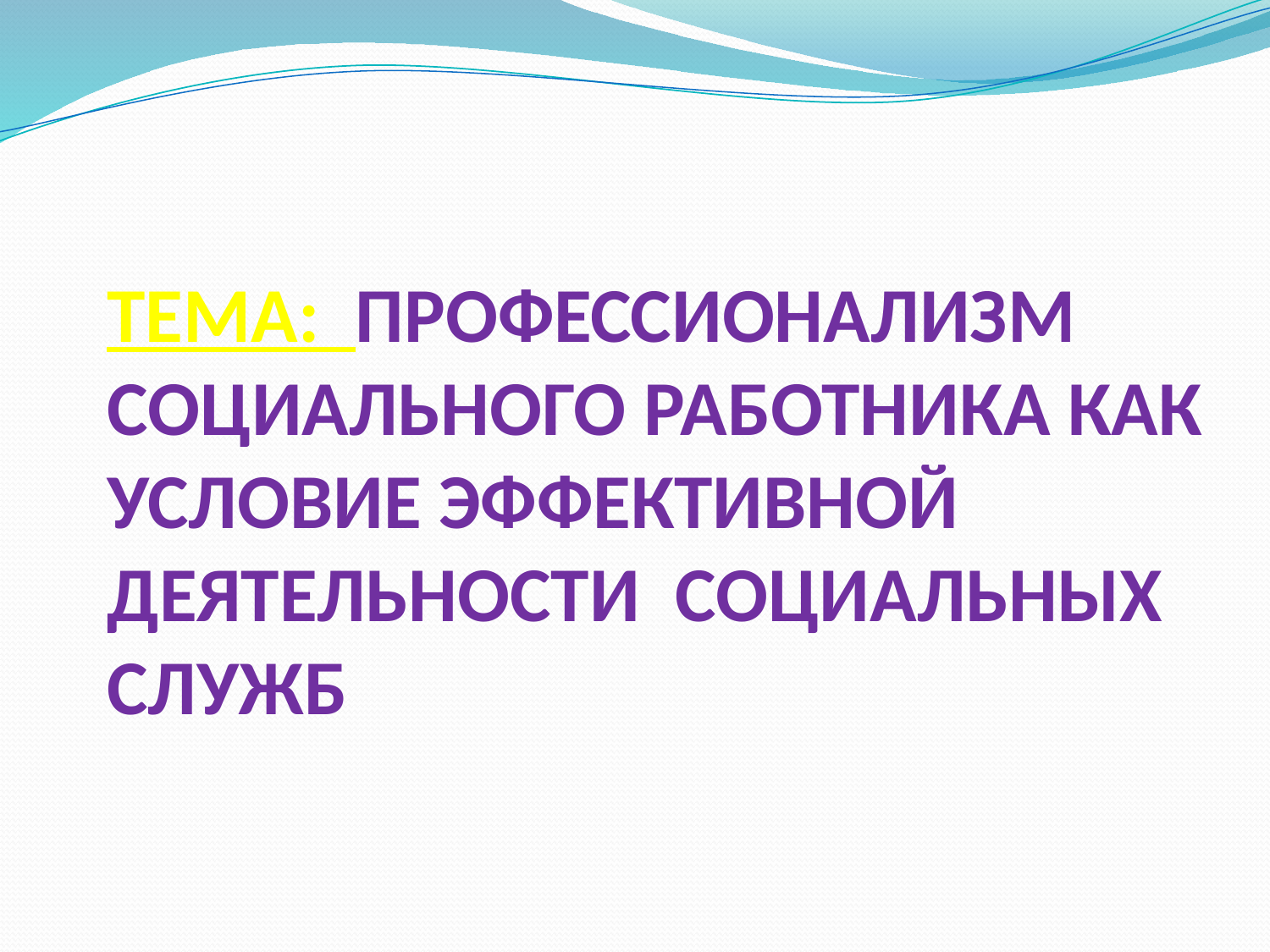

# ТЕМА:  ПРОФЕССИОНАЛИЗМ СОЦИАЛЬНОГО РАБОТНИКА КАК УСЛОВИЕ ЭФФЕКТИВНОЙ ДЕЯТЕЛЬНОСТИ  СОЦИАЛЬНЫХ СЛУЖБ